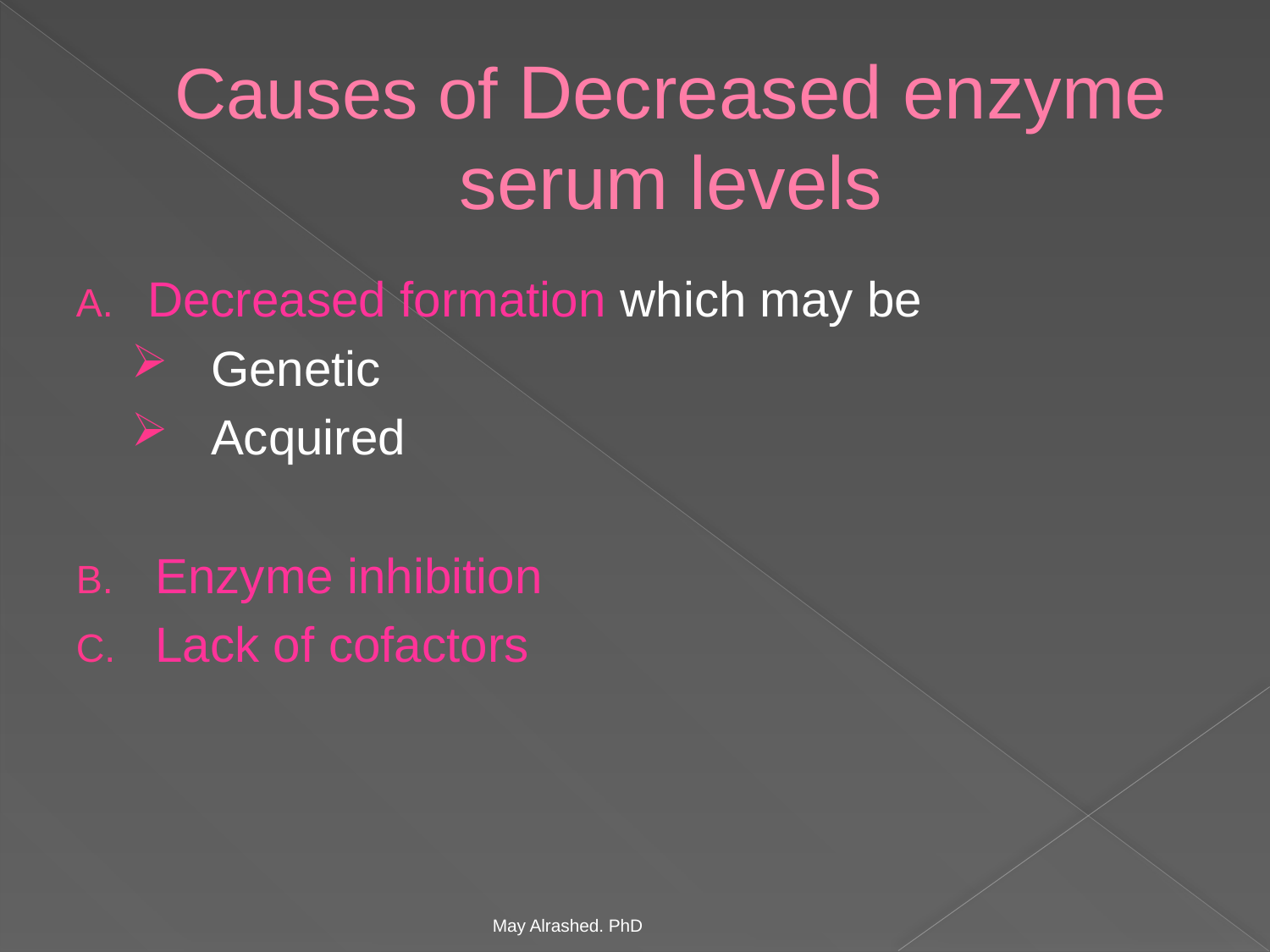

# Causes of Decreased enzyme serum levels
Decreased formation which may be
Genetic
Acquired

Enzyme inhibition
Lack of cofactors

May Alrashed. PhD